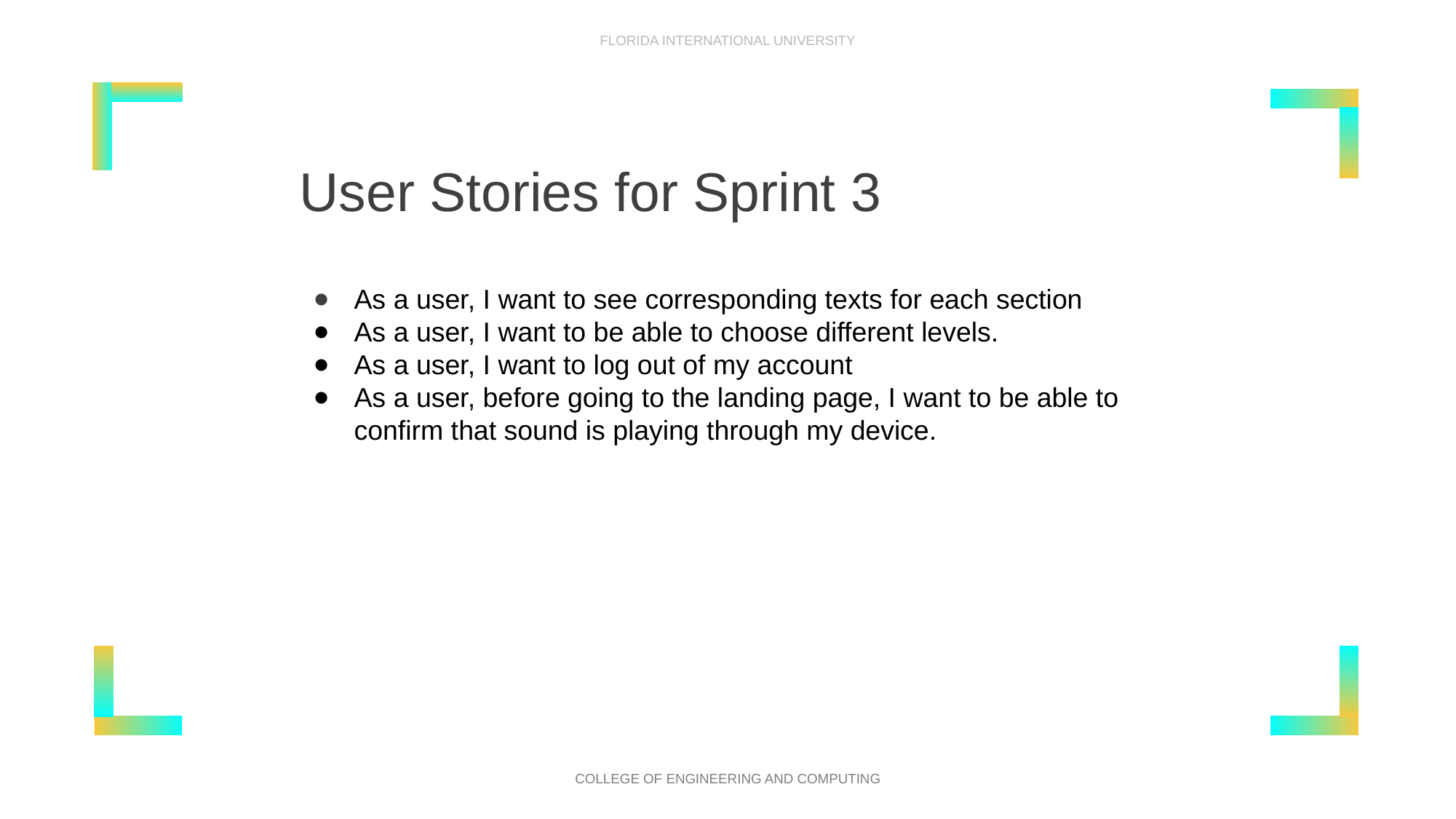

# User Stories for Sprint 3
As a user, I want to see corresponding texts for each section
As a user, I want to be able to choose different levels.
As a user, I want to log out of my account
As a user, before going to the landing page, I want to be able to confirm that sound is playing through my device.